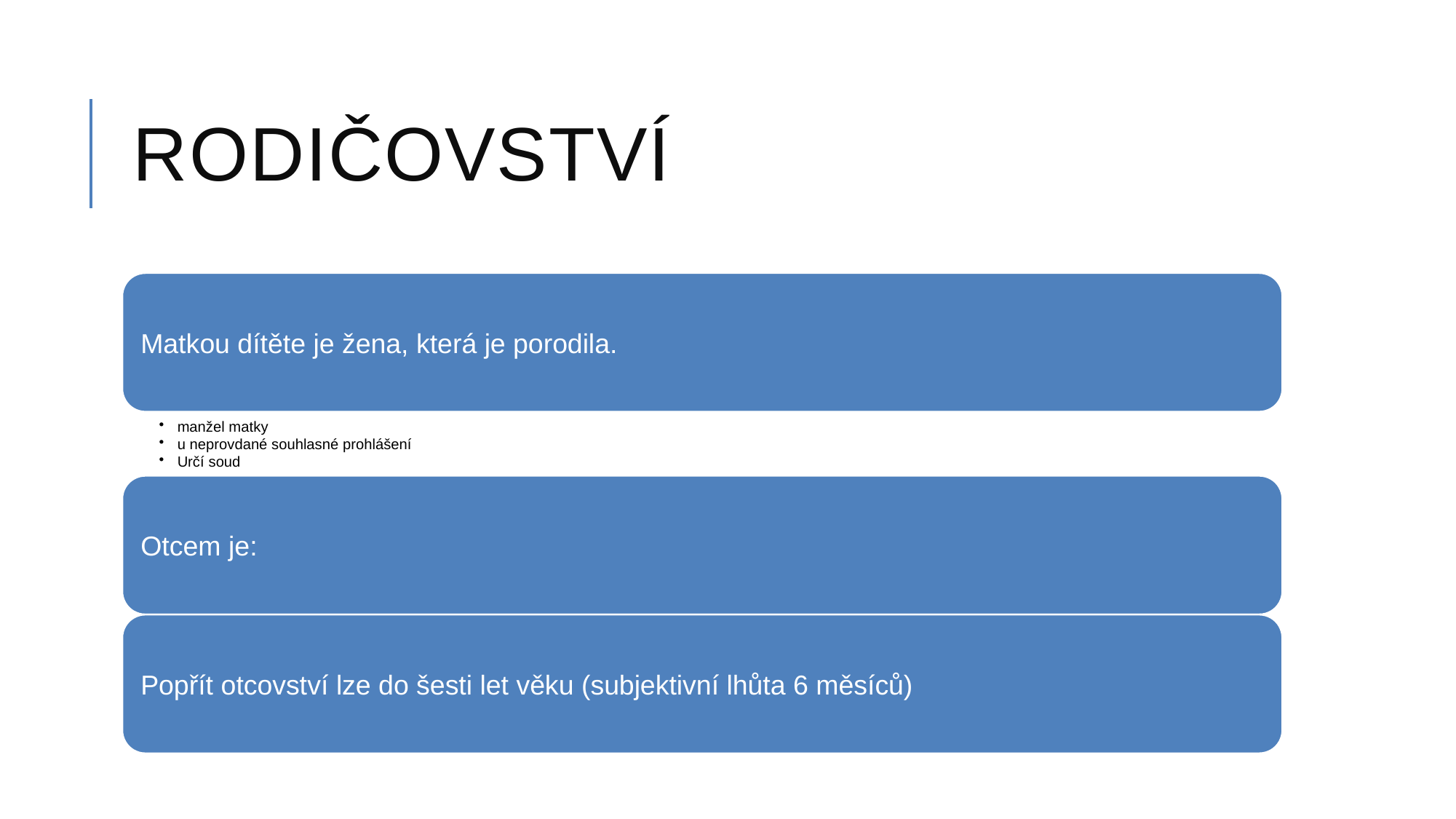

# Rodičovství
Matkou dítěte je žena, která je porodila.
Otcem je:
manžel matky
u neprovdané souhlasné prohlášení
Určí soud
Popřít otcovství lze do šesti let věku (subjektivní lhůta 6 měsíců)